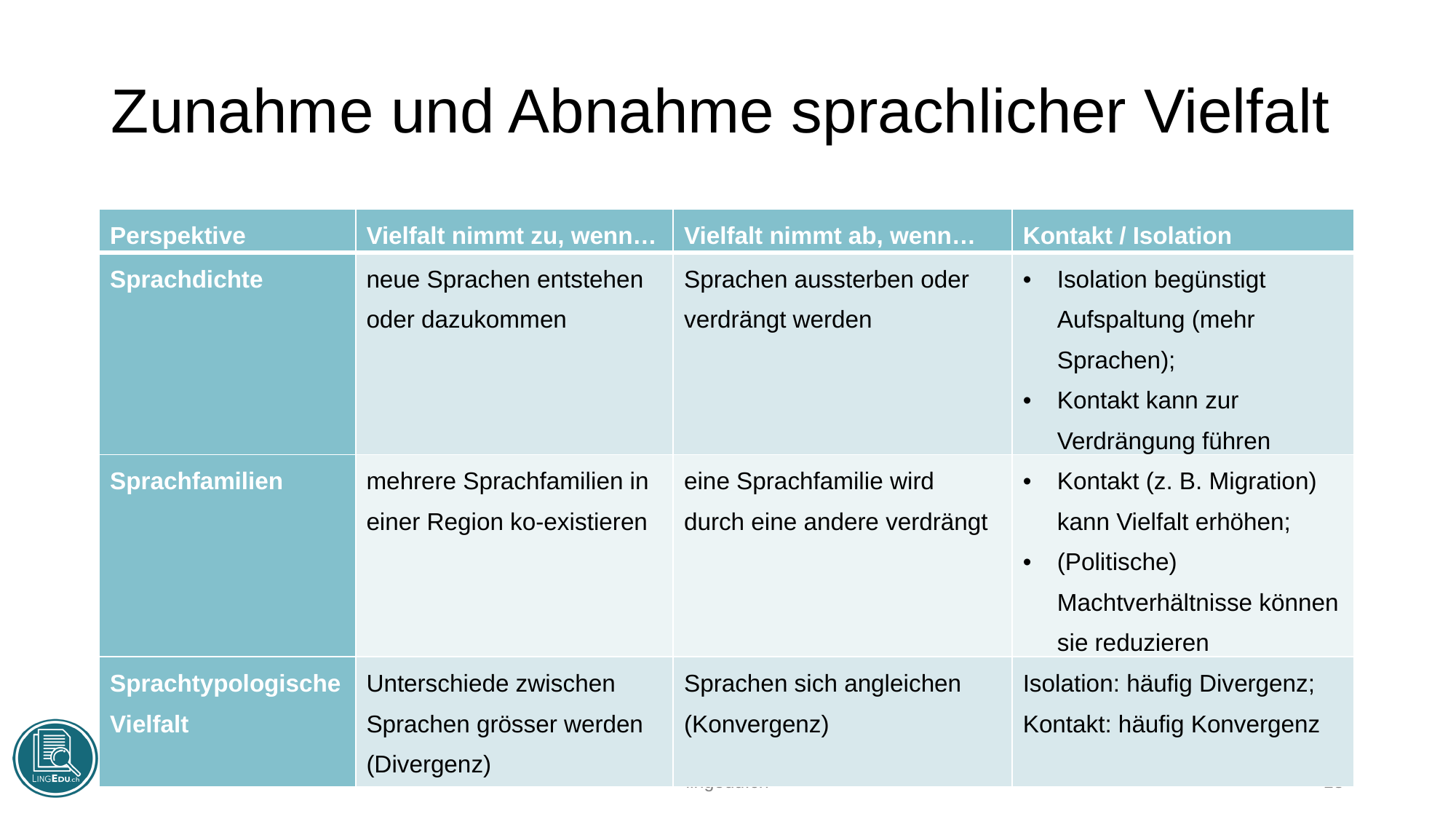

# Zunahme und Abnahme sprachlicher Vielfalt
| Perspektive | Vielfalt nimmt zu, wenn… | Vielfalt nimmt ab, wenn… | Kontakt / Isolation |
| --- | --- | --- | --- |
| Sprachdichte | neue Sprachen entstehen oder dazukommen | Sprachen aussterben oder verdrängt werden | Isolation begünstigt Aufspaltung (mehr Sprachen); Kontakt kann zur Verdrängung führen |
| Sprachfamilien | mehrere Sprachfamilien in einer Region ko-existieren | eine Sprachfamilie wird durch eine andere verdrängt | Kontakt (z. B. Migration) kann Vielfalt erhöhen; (Politische) Machtverhältnisse können sie reduzieren |
| Sprachtypologische Vielfalt | Unterschiede zwischen Sprachen grösser werden (Divergenz) | Sprachen sich angleichen (Konvergenz) | Isolation: häufig Divergenz; Kontakt: häufig Konvergenz |
lingedu.ch
18